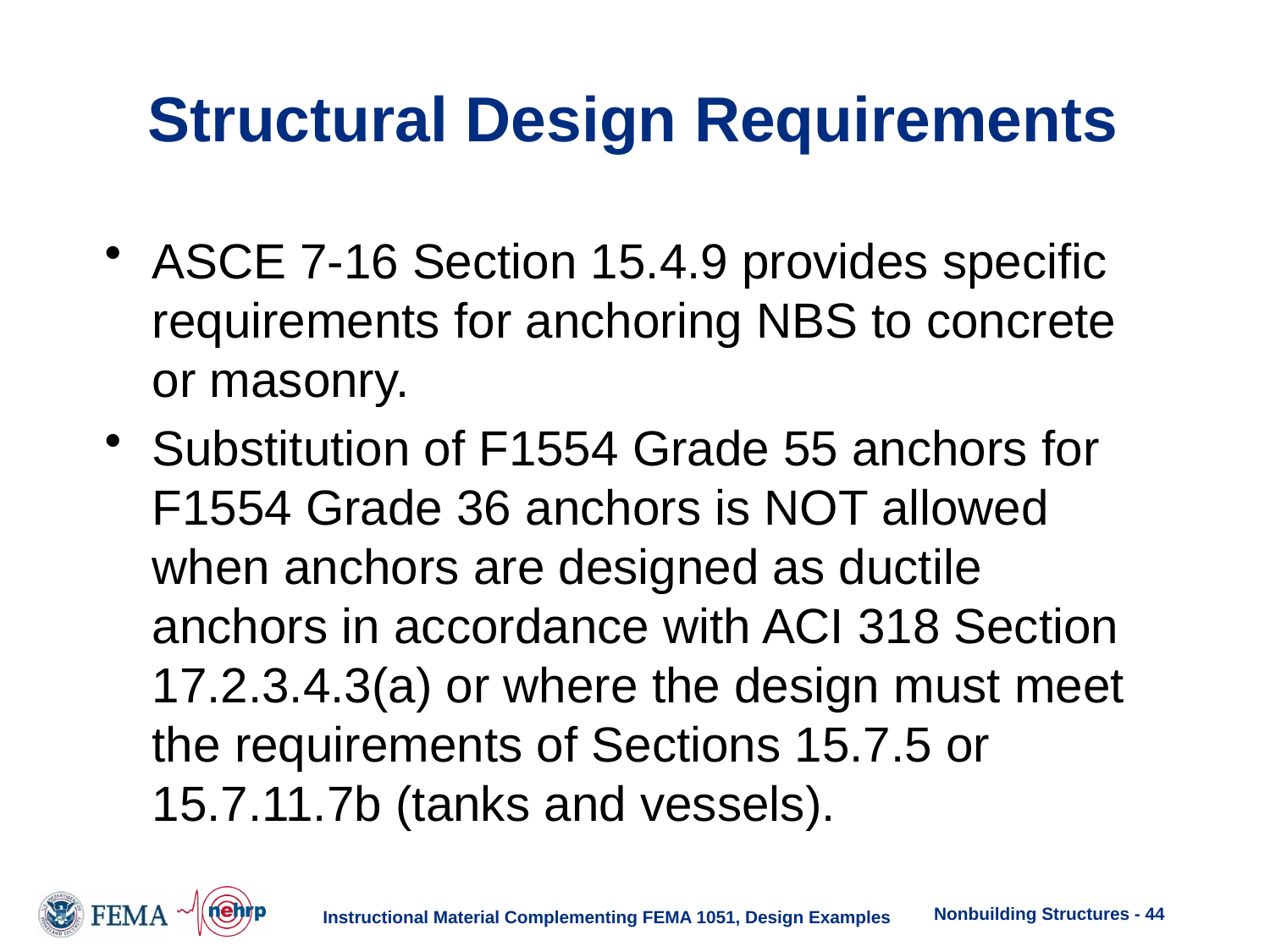

# Structural Design Requirements
ASCE 7-16 Section 15.4.9 provides specific requirements for anchoring NBS to concrete or masonry.
Substitution of F1554 Grade 55 anchors for F1554 Grade 36 anchors is NOT allowed when anchors are designed as ductile anchors in accordance with ACI 318 Section 17.2.3.4.3(a) or where the design must meet the requirements of Sections 15.7.5 or 15.7.11.7b (tanks and vessels).
Nonbuilding Structures - 44
Instructional Material Complementing FEMA 1051, Design Examples